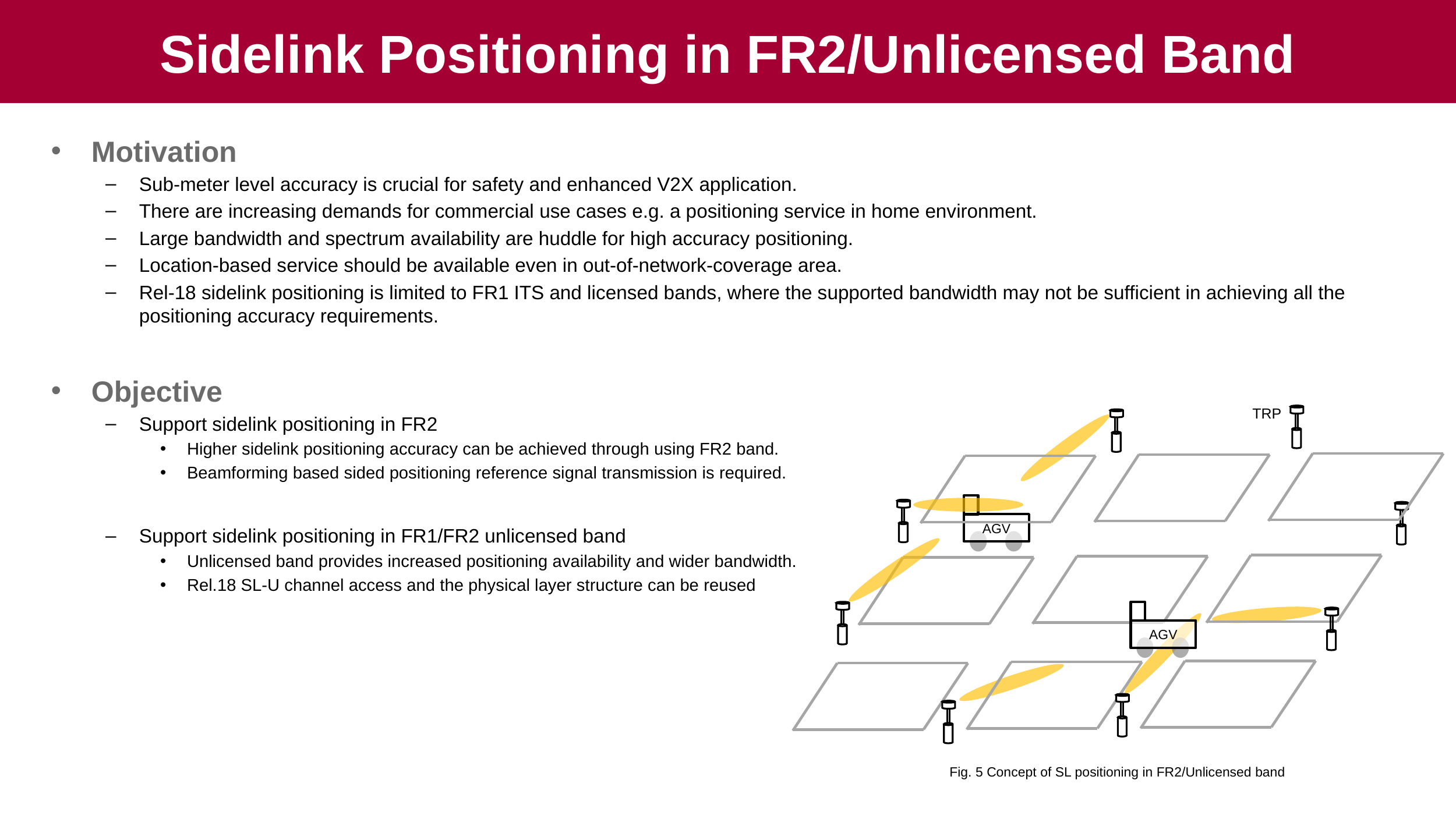

# Sidelink Positioning in FR2/Unlicensed Band
Motivation
Sub-meter level accuracy is crucial for safety and enhanced V2X application.
There are increasing demands for commercial use cases e.g. a positioning service in home environment.
Large bandwidth and spectrum availability are huddle for high accuracy positioning.
Location-based service should be available even in out-of-network-coverage area.
Rel-18 sidelink positioning is limited to FR1 ITS and licensed bands, where the supported bandwidth may not be sufficient in achieving all the positioning accuracy requirements.

Objective
Support sidelink positioning in FR2
Higher sidelink positioning accuracy can be achieved through using FR2 band.
Beamforming based sided positioning reference signal transmission is required.

Support sidelink positioning in FR1/FR2 unlicensed band
Unlicensed band provides increased positioning availability and wider bandwidth.
Rel.18 SL-U channel access and the physical layer structure can be reused

TRP

AGV

AGV

Fig. 5 Concept of SL positioning in FR2/Unlicensed band